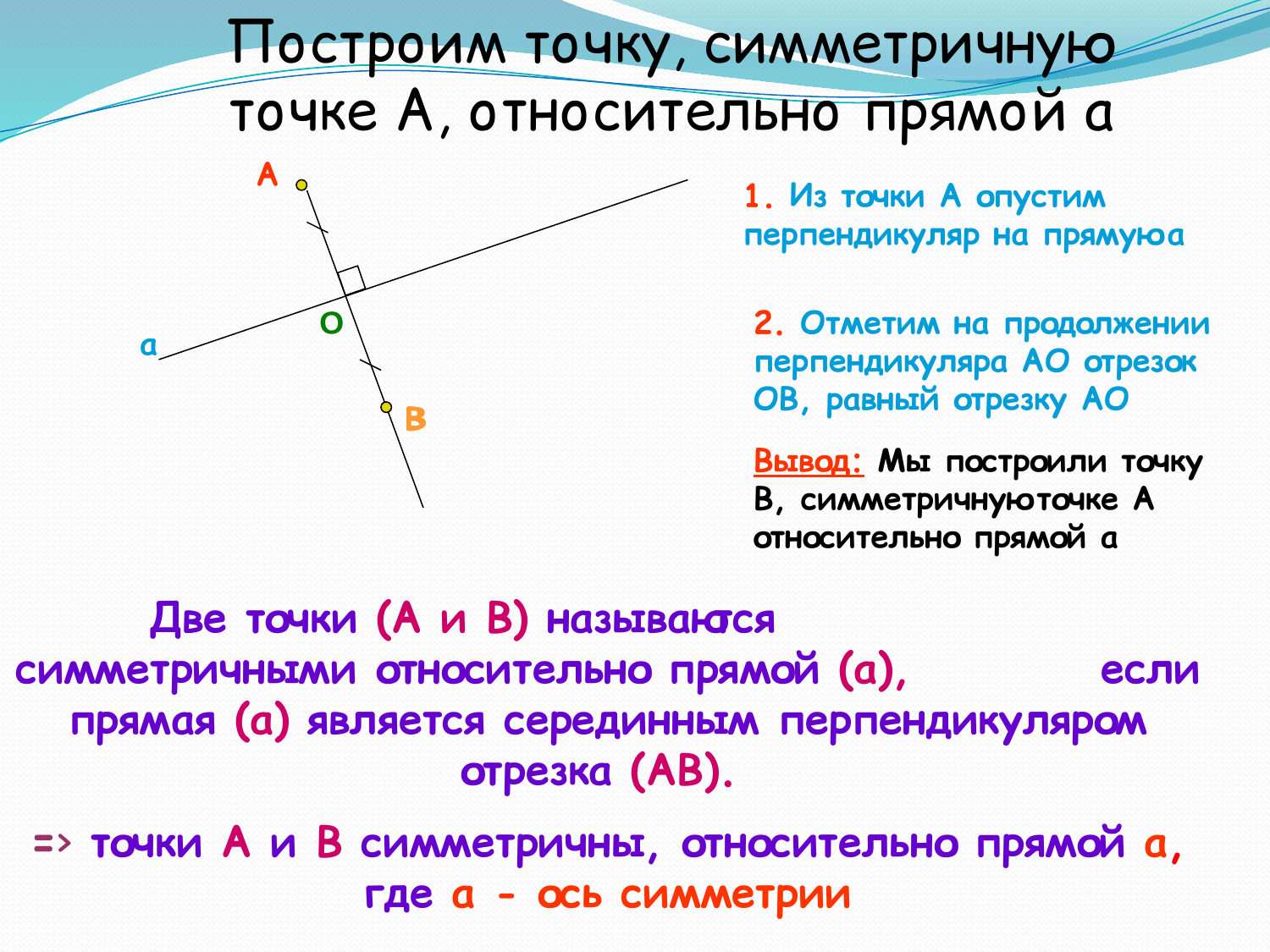

Построим точку, симметричную точке А, относительно прямой а
А
1. Из точки А опустим перпендикуляр на прямую а

О
2. Отметим на продолжении перпендикуляра АО отрезок ОВ, равный отрезку АО
а

В
В
В

Вывод: Мы построили точку В, симметричную точке А относительно прямой а
Две точки (А и В) называются                         симметричными относительно прямой (а),                если прямая (а) является серединным перпендикуляром отрезка (АВ).
=> точки А и В симметричны, относительно прямой а, где а - ось симметрии